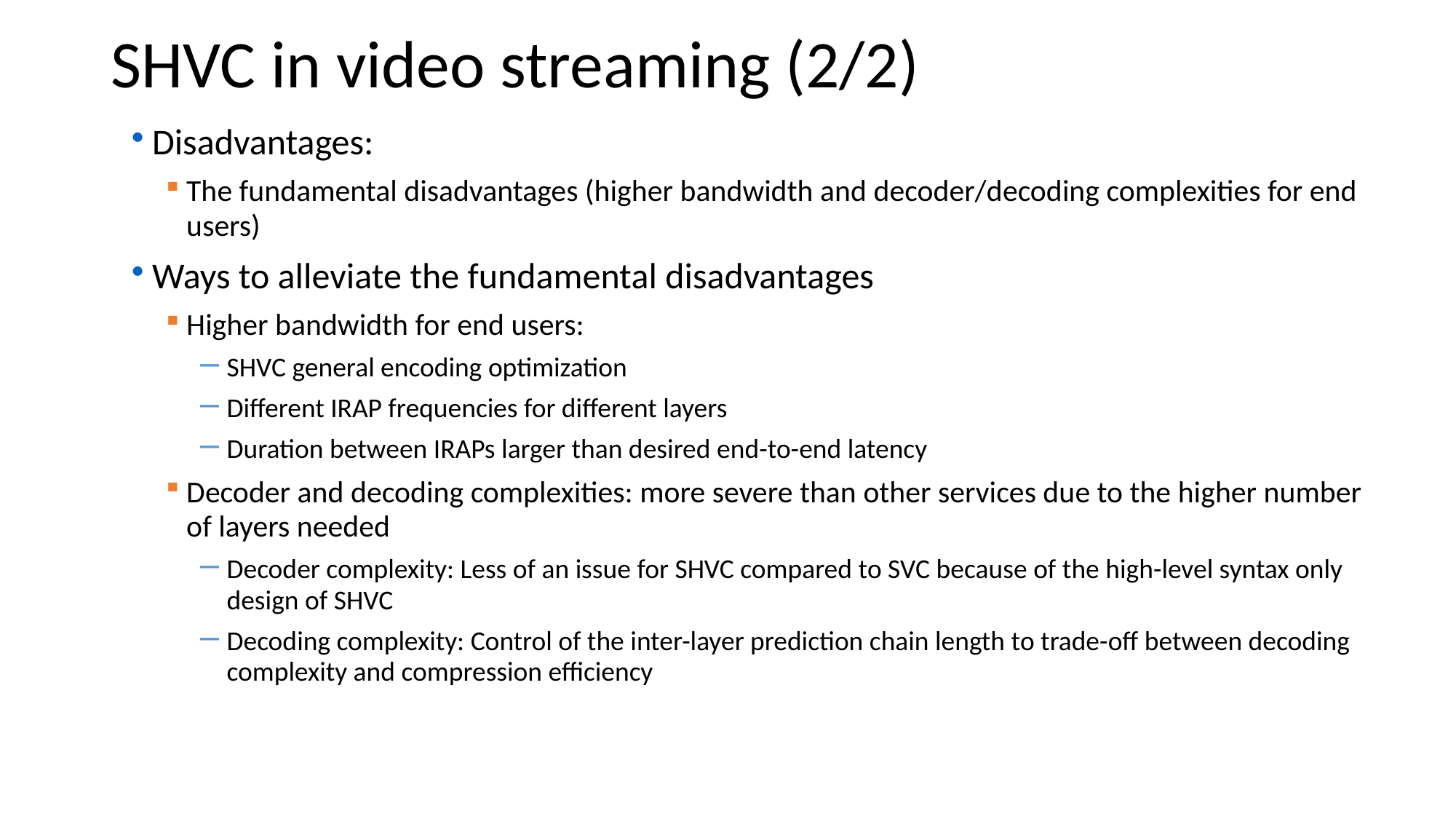

# SHVC in video streaming (2/2)
Disadvantages:
The fundamental disadvantages (higher bandwidth and decoder/decoding complexities for end users)
Ways to alleviate the fundamental disadvantages
Higher bandwidth for end users:
SHVC general encoding optimization
Different IRAP frequencies for different layers
Duration between IRAPs larger than desired end-to-end latency
Decoder and decoding complexities: more severe than other services due to the higher number of layers needed
Decoder complexity: Less of an issue for SHVC compared to SVC because of the high-level syntax only design of SHVC
Decoding complexity: Control of the inter-layer prediction chain length to trade-off between decoding complexity and compression efficiency